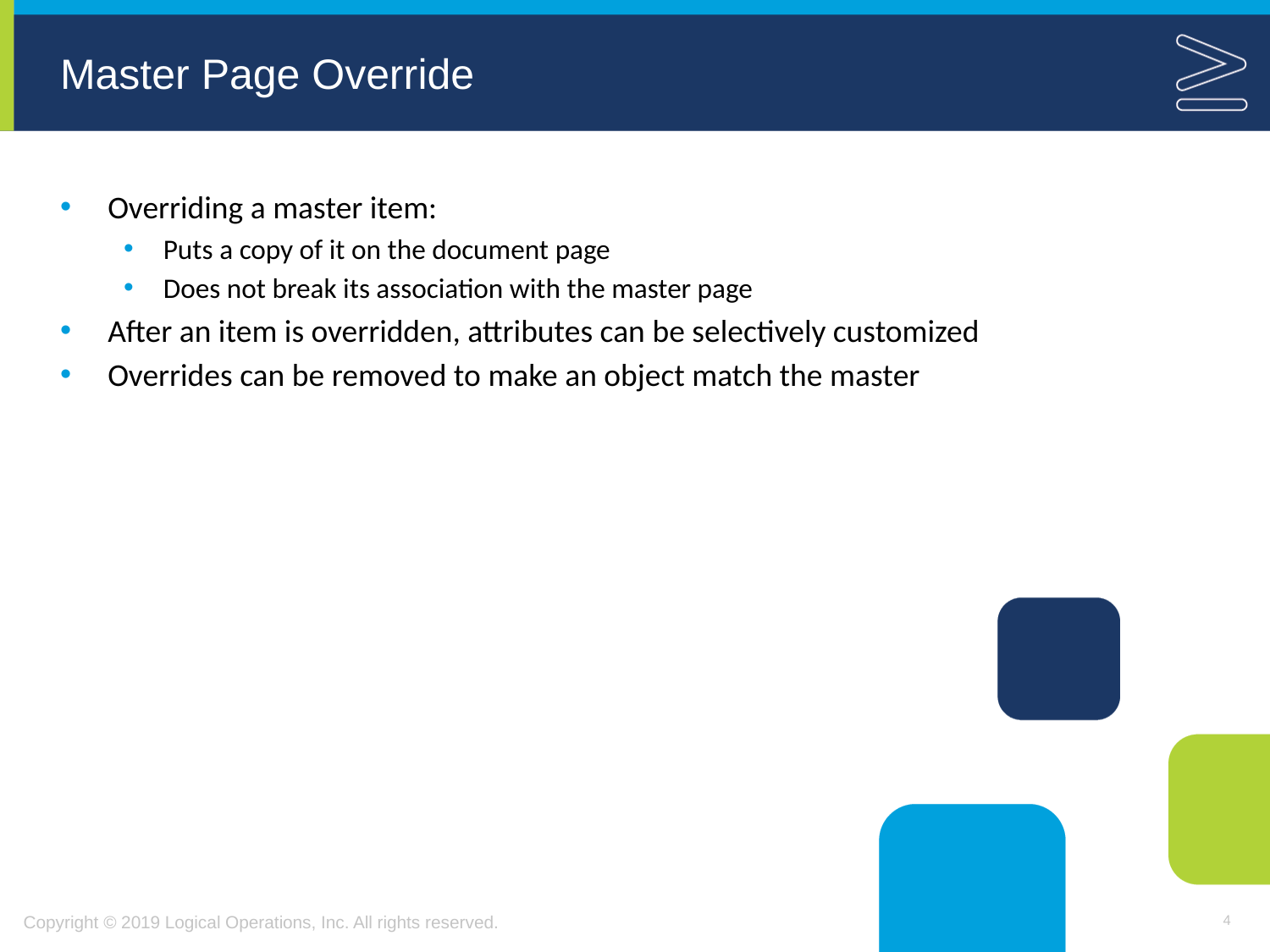

# Master Page Override
Overriding a master item:
Puts a copy of it on the document page
Does not break its association with the master page
After an item is overridden, attributes can be selectively customized
Overrides can be removed to make an object match the master
4